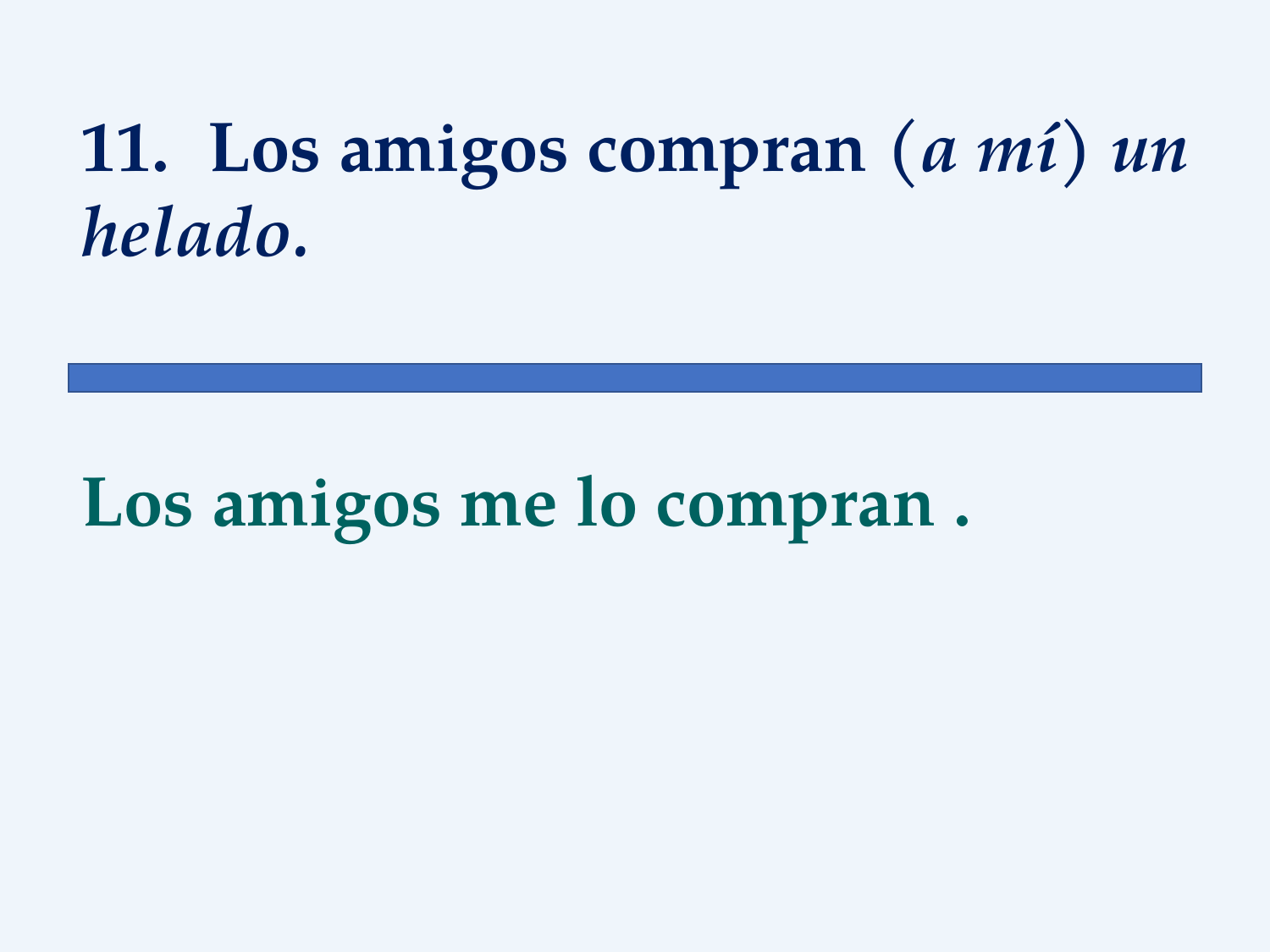

11.	Los amigos compran (a mí) un helado.

Los amigos me lo compran .